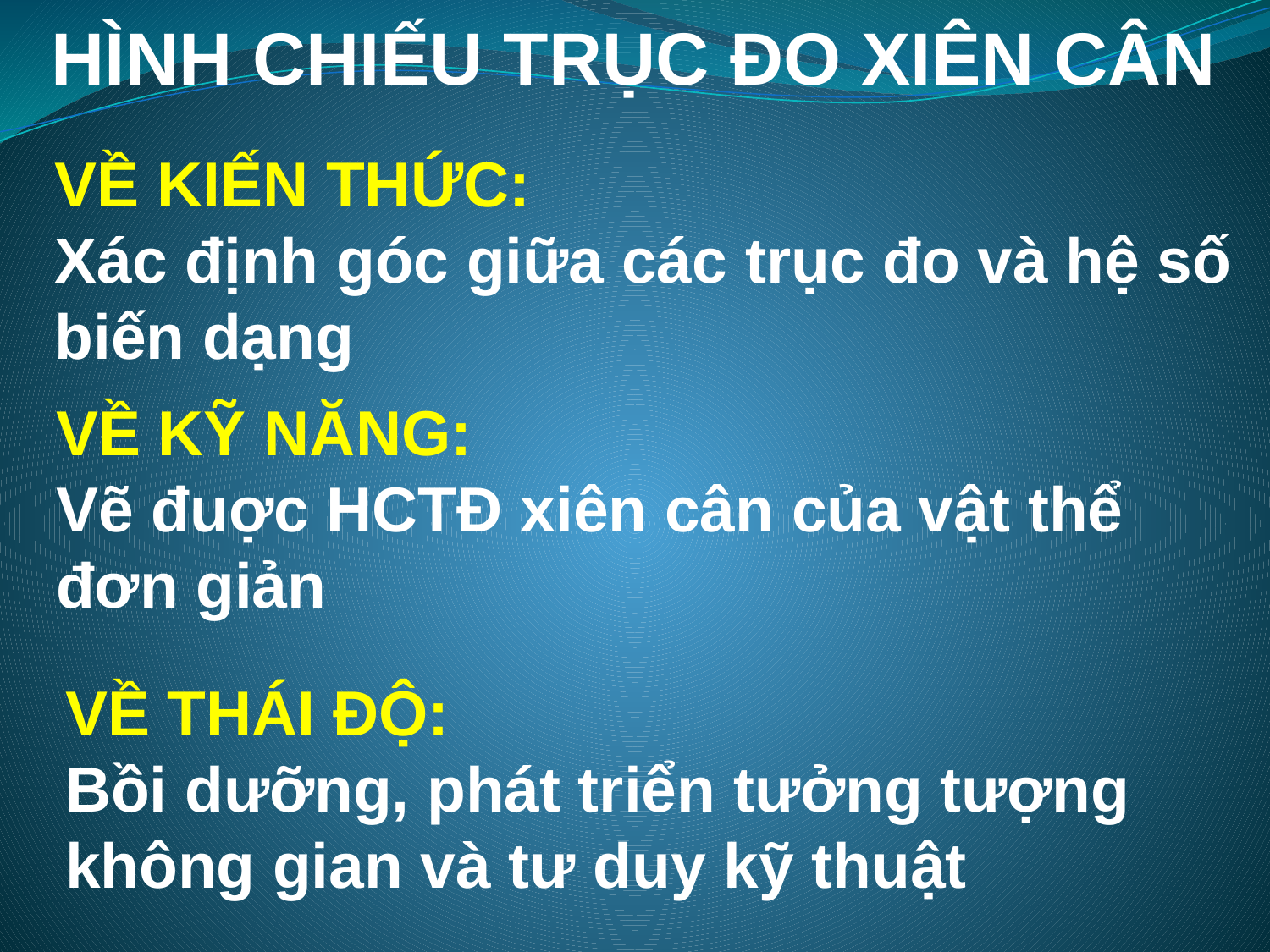

HÌNH CHIẾU TRỤC ĐO XIÊN CÂN
VỀ KIẾN THỨC:
Xác định góc giữa các trục đo và hệ số biến dạng
VỀ KỸ NĂNG:
Vẽ đuợc HCTĐ xiên cân của vật thể đơn giản
VỀ THÁI ĐỘ:
Bồi dưỡng, phát triển tưởng tượng không gian và tư duy kỹ thuật